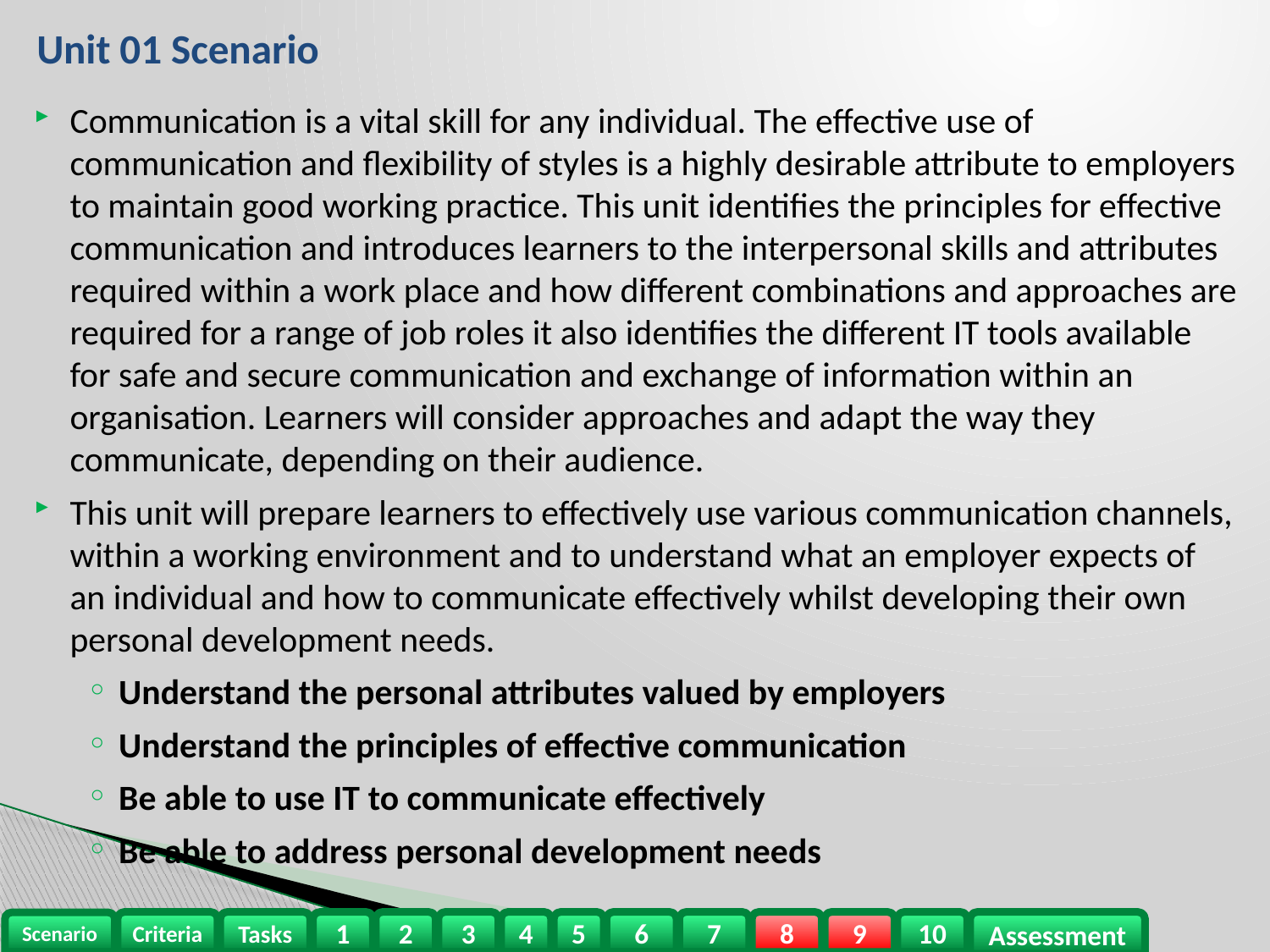

# Unit 01 Scenario
Communication is a vital skill for any individual. The effective use of communication and flexibility of styles is a highly desirable attribute to employers to maintain good working practice. This unit identifies the principles for effective communication and introduces learners to the interpersonal skills and attributes required within a work place and how different combinations and approaches are required for a range of job roles it also identifies the different IT tools available for safe and secure communication and exchange of information within an organisation. Learners will consider approaches and adapt the way they communicate, depending on their audience.
This unit will prepare learners to effectively use various communication channels, within a working environment and to understand what an employer expects of an individual and how to communicate effectively whilst developing their own personal development needs.
Understand the personal attributes valued by employers
Understand the principles of effective communication
Be able to use IT to communicate effectively
Be able to address personal development needs